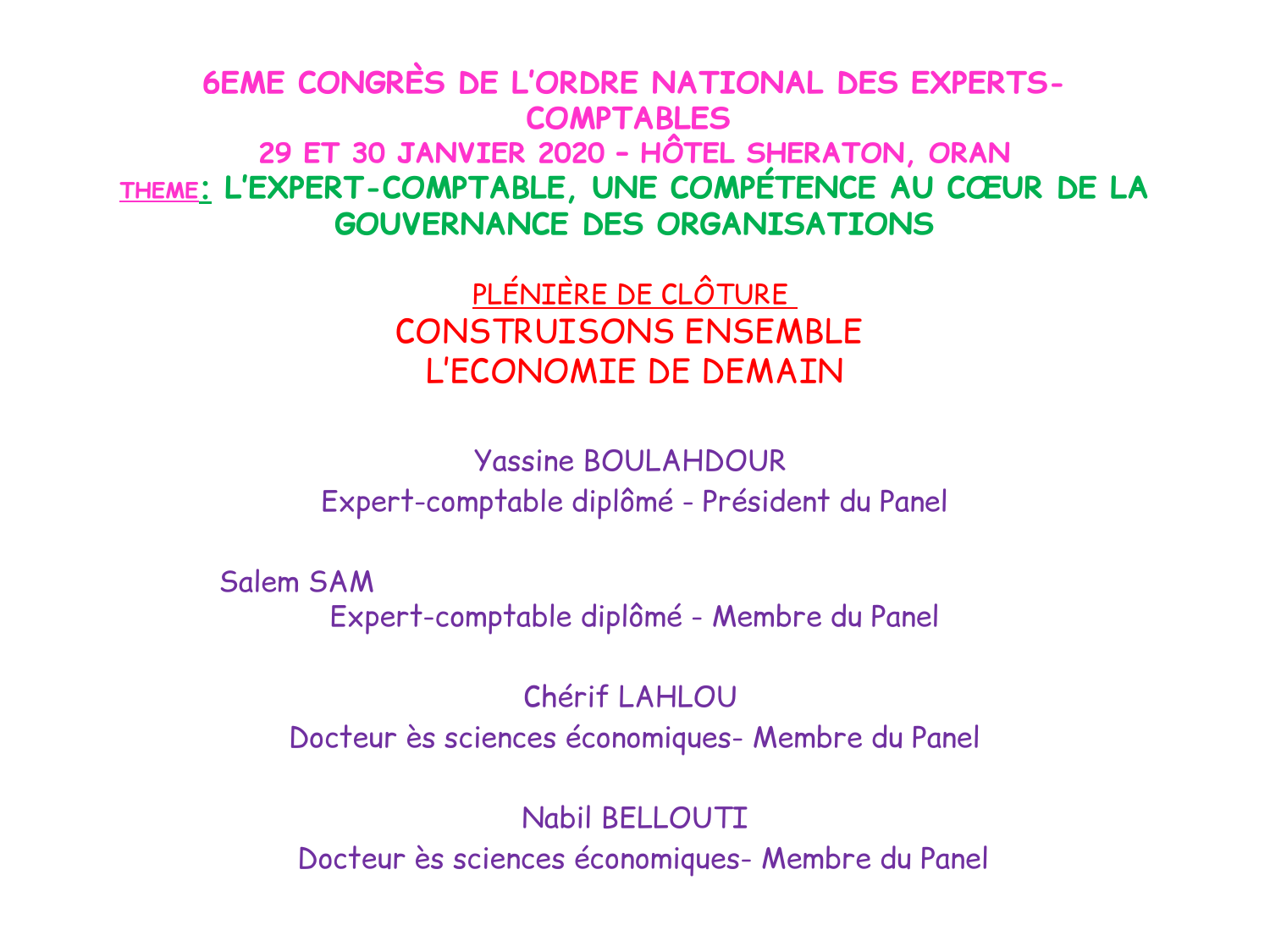

# 6eme Congrès de l’Ordre National des Experts-Comptables 29 et 30 Janvier 2020 – Hôtel Sheraton, Oran THEME: L’expert-comptable, Une compétence au cœur de la gouvernance DES ORGANISATIONS Plénière DE CLÔTURE CONSTRUISONS ENSEMBLE L’ECONOMIE DE DEMAIN
Yassine BOULAHDOUR
Expert-comptable diplômé - Président du Panel

Salem SAM                                                                               Expert-comptable diplômé - Membre du Panel

Chérif LAHLOU
Docteur ès sciences économiques- Membre du Panel

Nabil BELLOUTI
  Docteur ès sciences économiques- Membre du Panel